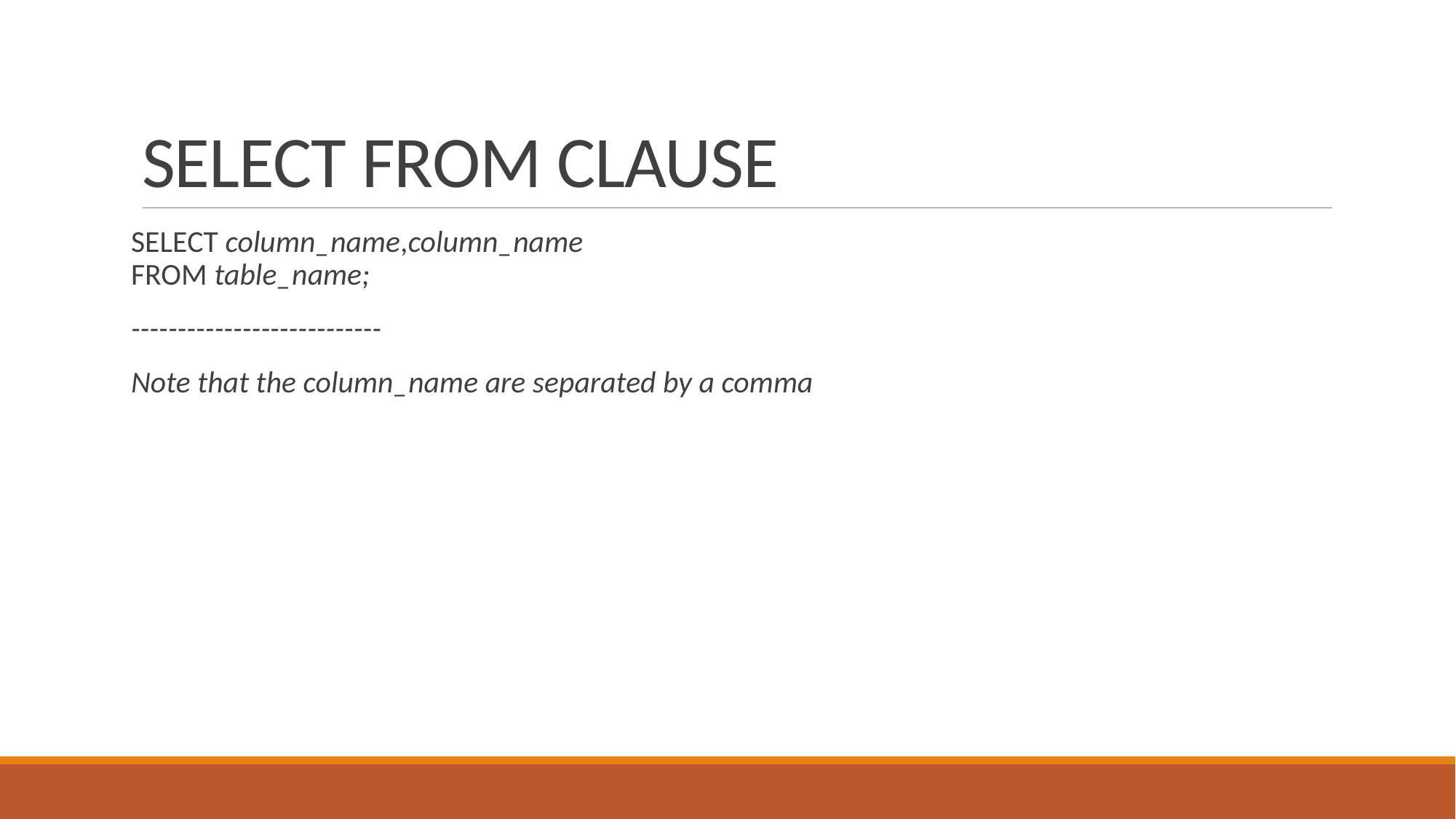

# SELECT FROM CLAUSE
SELECT column_name,column_name
FROM table_name;
---------------------------
Note that the column_name are separated by a comma